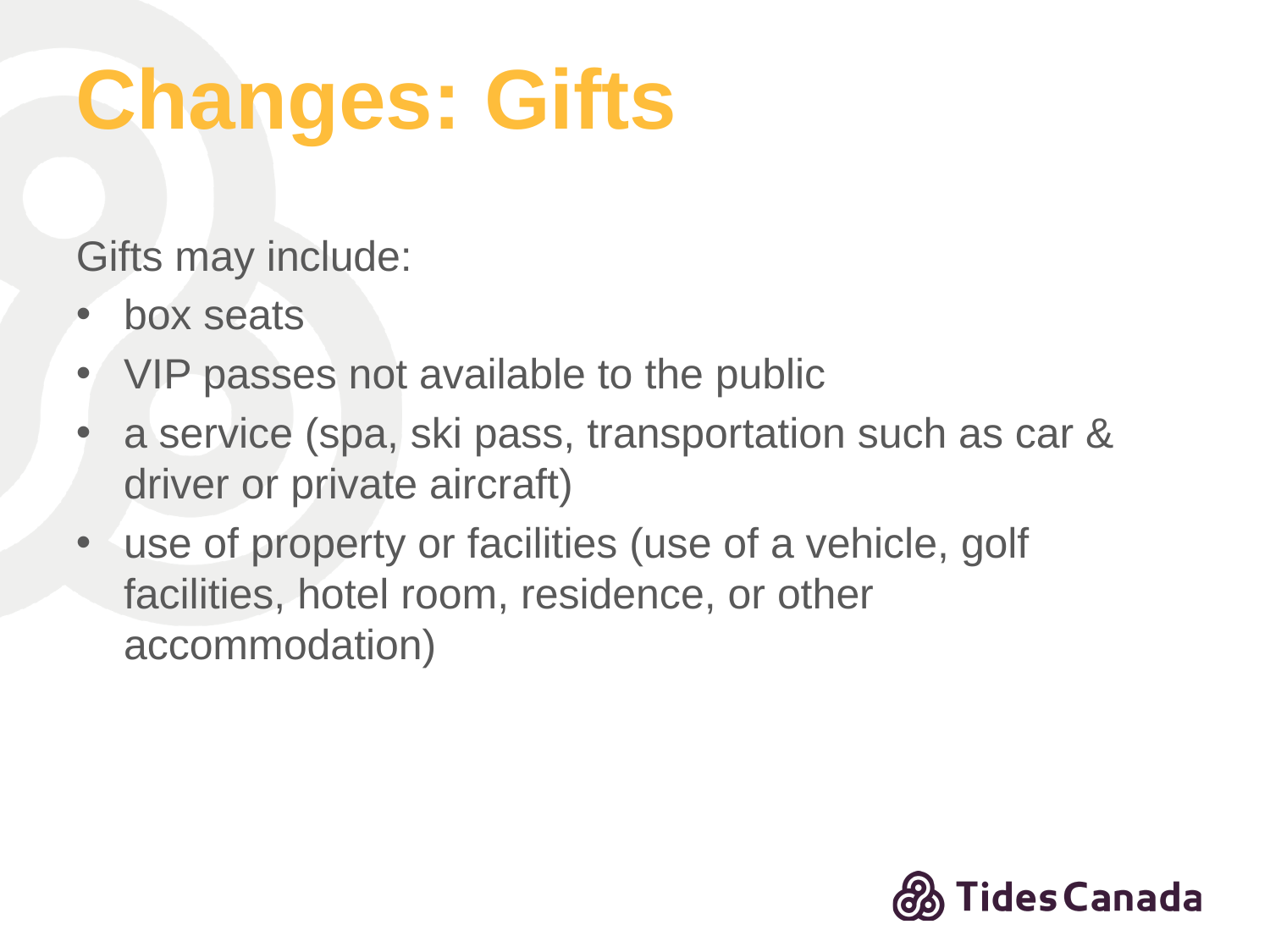

# Changes: Gifts
Gifts may include:
box seats
VIP passes not available to the public
a service (spa, ski pass, transportation such as car & driver or private aircraft)
use of property or facilities (use of a vehicle, golf facilities, hotel room, residence, or other accommodation)